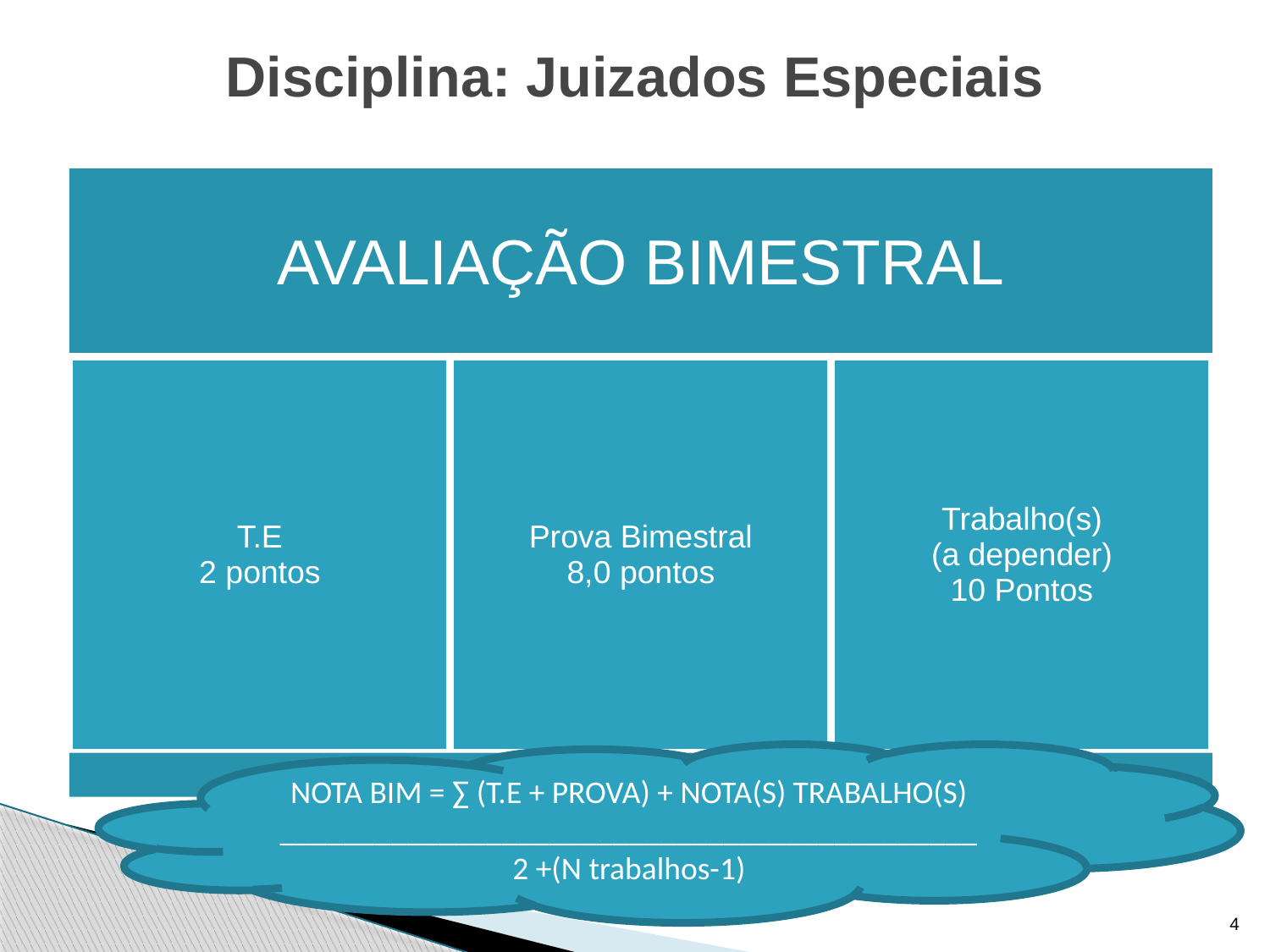

Disciplina: Juizados Especiais
AVALIAÇÃO BIMESTRAL
T.E
2 pontos
Prova Bimestral
8,0 pontos
Trabalho(s)
(a depender)
10 Pontos
NOTA BIM = ∑ (T.E + PROVA) + NOTA(S) TRABALHO(S)
____________________________________________
2 +(N trabalhos-1)
4